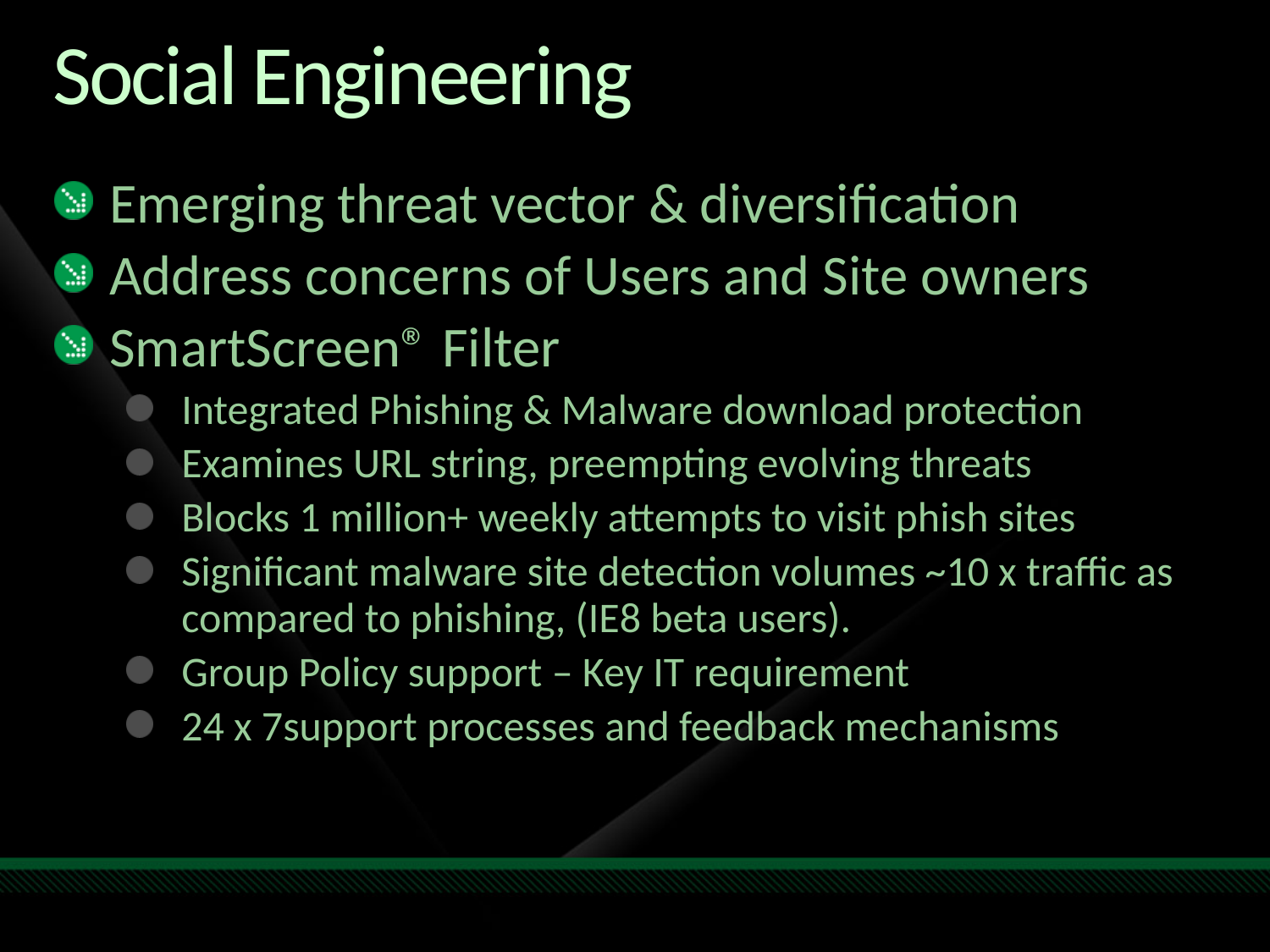

# Social Engineering
Emerging threat vector & diversification
Address concerns of Users and Site owners
SmartScreen® Filter
Integrated Phishing & Malware download protection
Examines URL string, preempting evolving threats
Blocks 1 million+ weekly attempts to visit phish sites
Significant malware site detection volumes ~10 x traffic as compared to phishing, (IE8 beta users).
Group Policy support – Key IT requirement
24 x 7support processes and feedback mechanisms